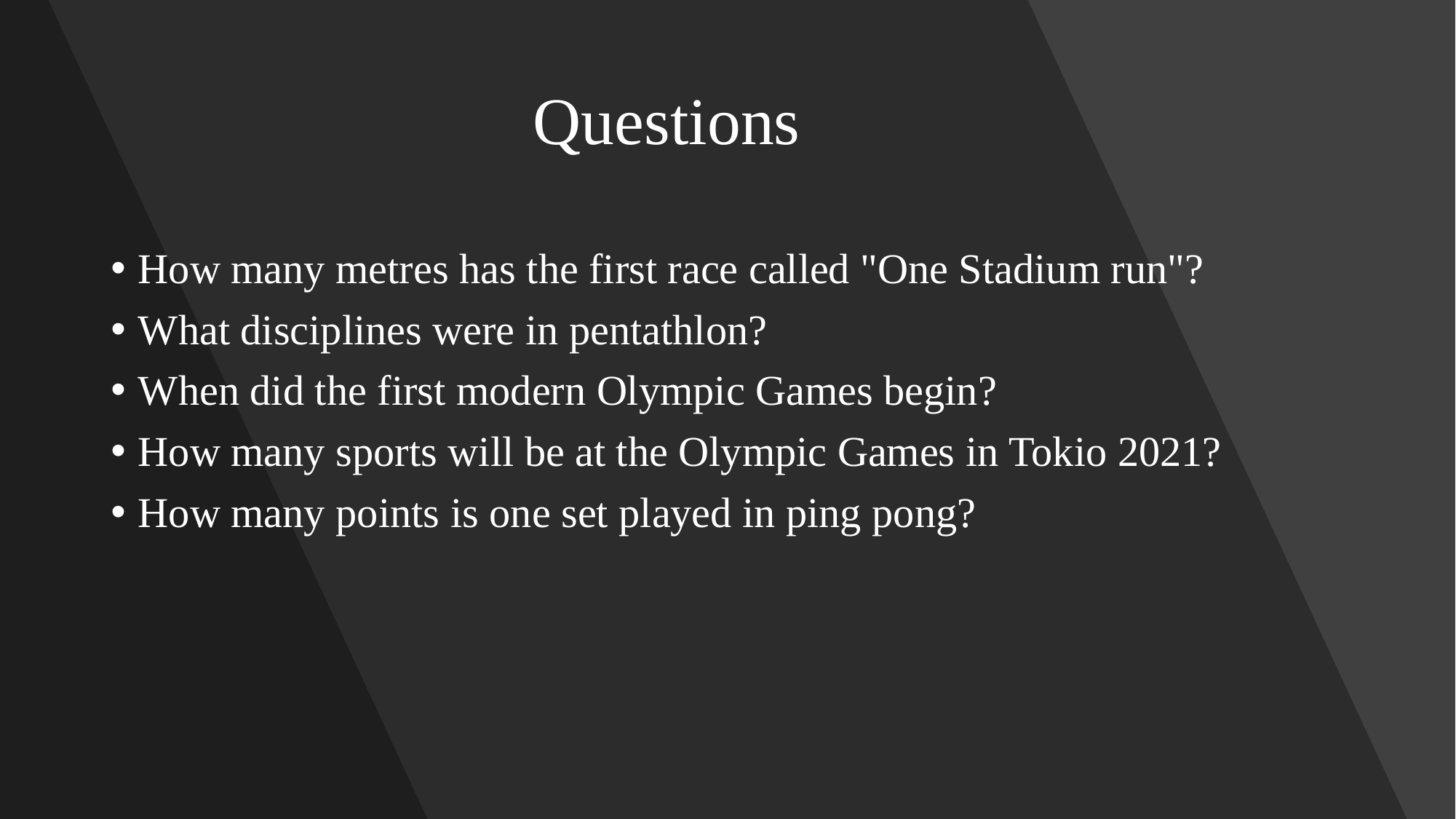

# Questions
How many metres has the first race called "One Stadium run"?
What disciplines were in pentathlon?
When did the first modern Olympic Games begin?
How many sports will be at the Olympic Games in Tokio 2021?
How many points is one set played in ping pong?